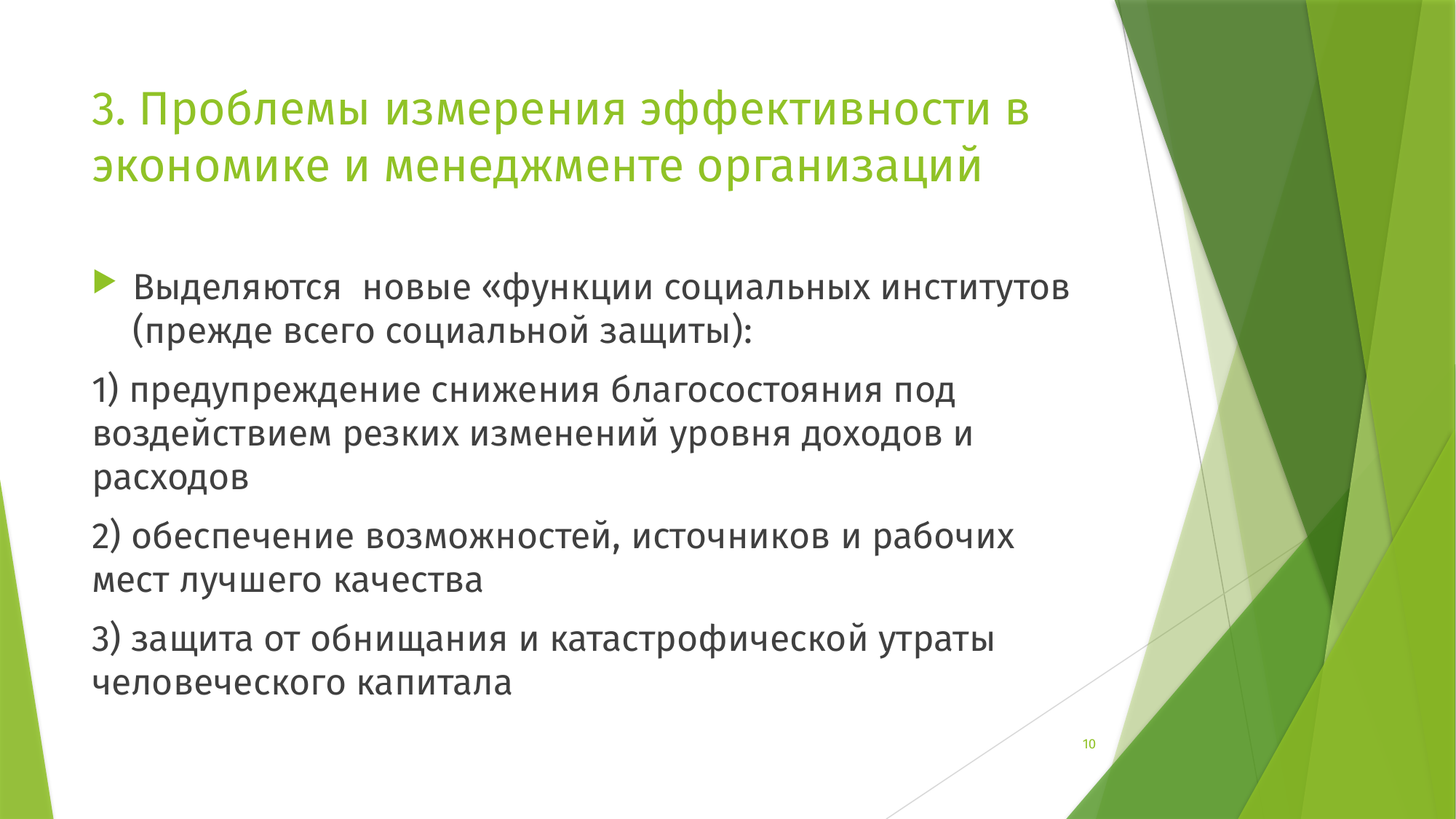

# 3. Проблемы измерения эффективности в экономике и менеджменте организаций
Выделяются  новые «функции социальных институтов (прежде всего социальной защиты):
1) предупреждение снижения благосостояния под воздействием резких изменений уровня доходов и расходов
2) обеспечение возможностей, источников и рабочих мест лучшего качества
3) защита от обнищания и катастрофической утраты человеческого капитала
10